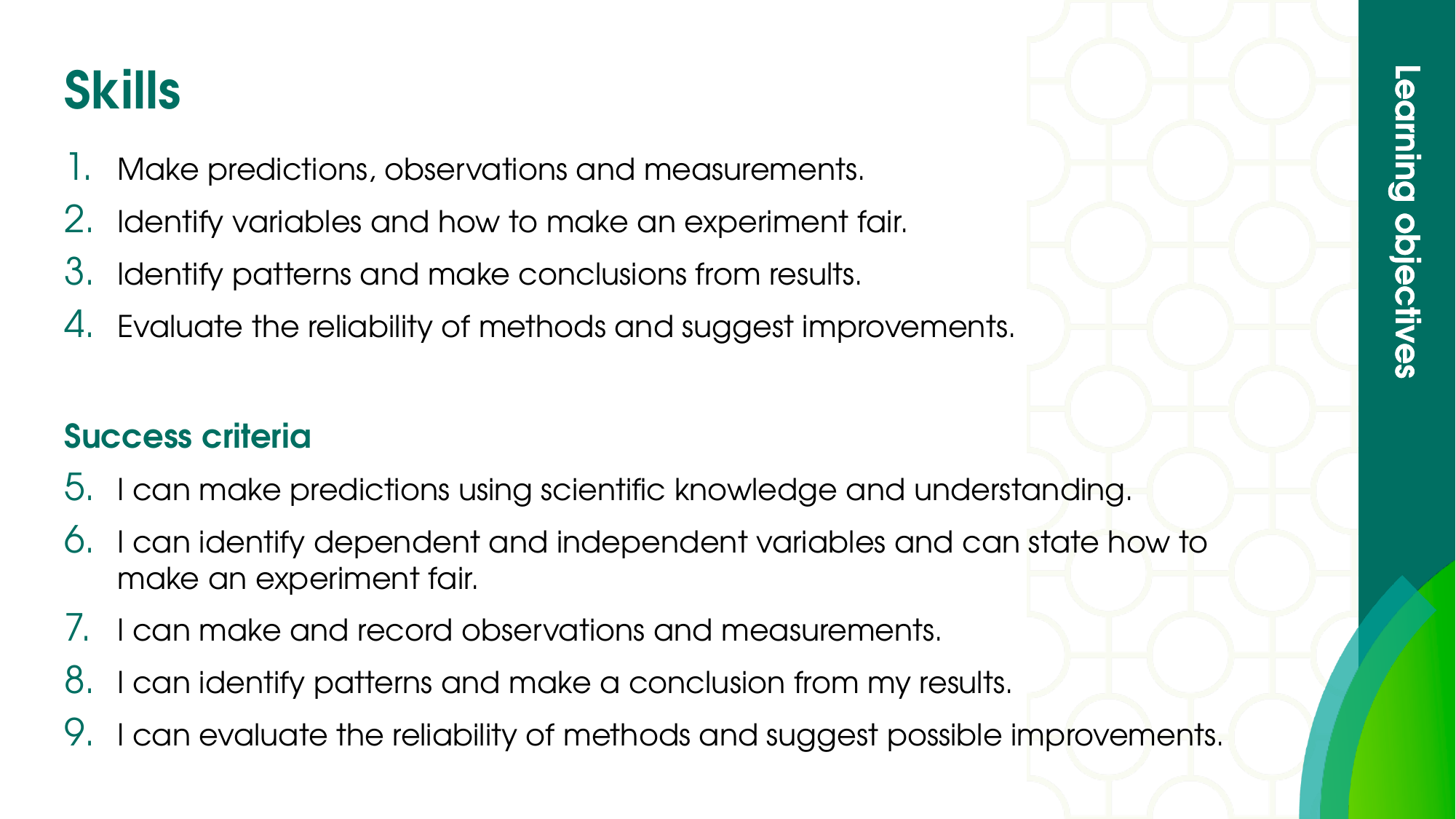

# Skills
Make predictions, observations and measurements.
Identify variables and how to make an experiment fair.
Identify patterns and make conclusions from results.
Evaluate the reliability of methods and suggest improvements.

Success criteria
I can make predictions using scientific knowledge and understanding.
I can identify dependent and independent variables and can state how to make an experiment fair.
I can make and record observations and measurements.
I can identify patterns and make a conclusion from my results.
I can evaluate the reliability of methods and suggest possible improvements.
Learning objectives